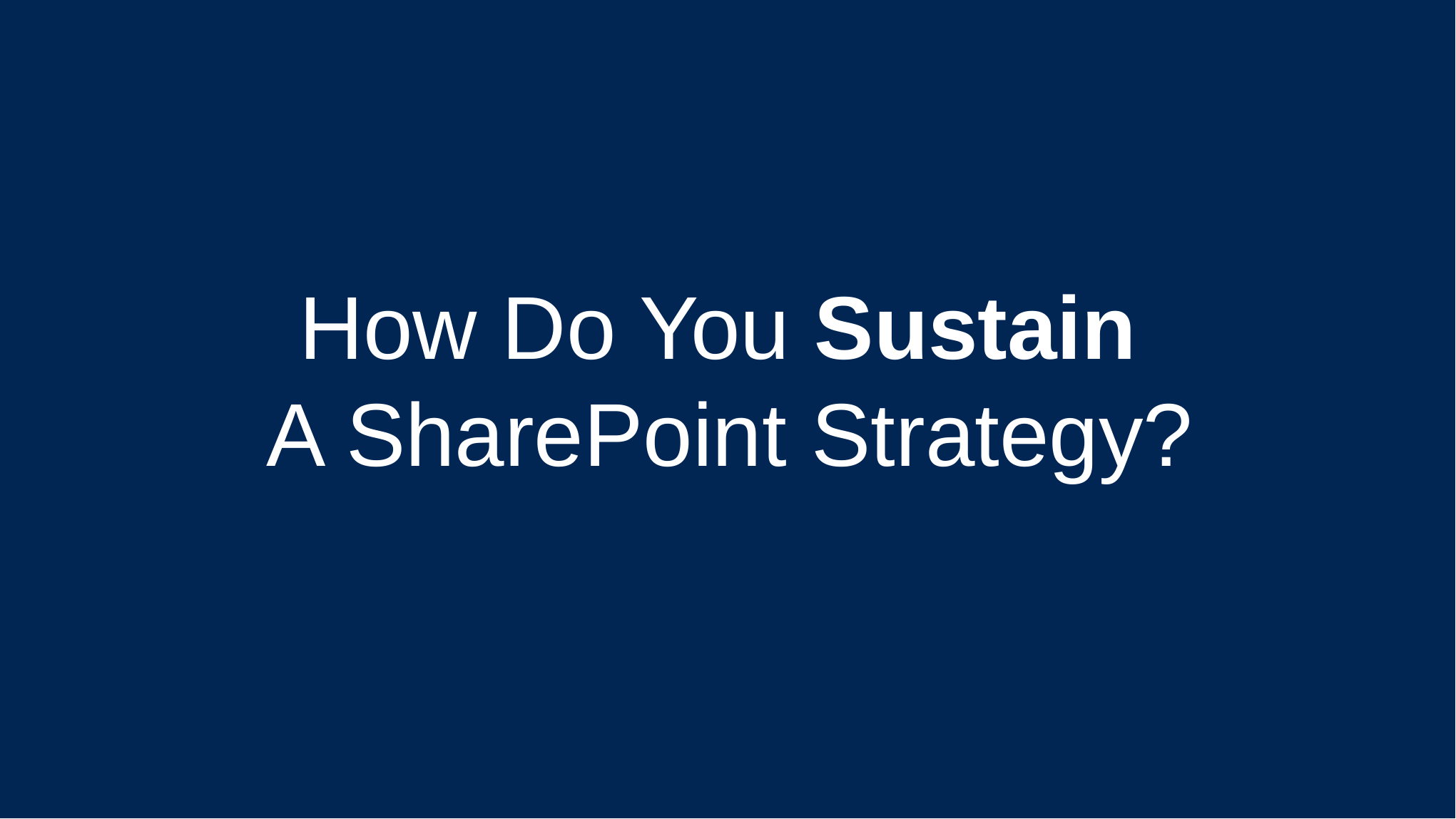

#
How Do You Sustain
A SharePoint Strategy?